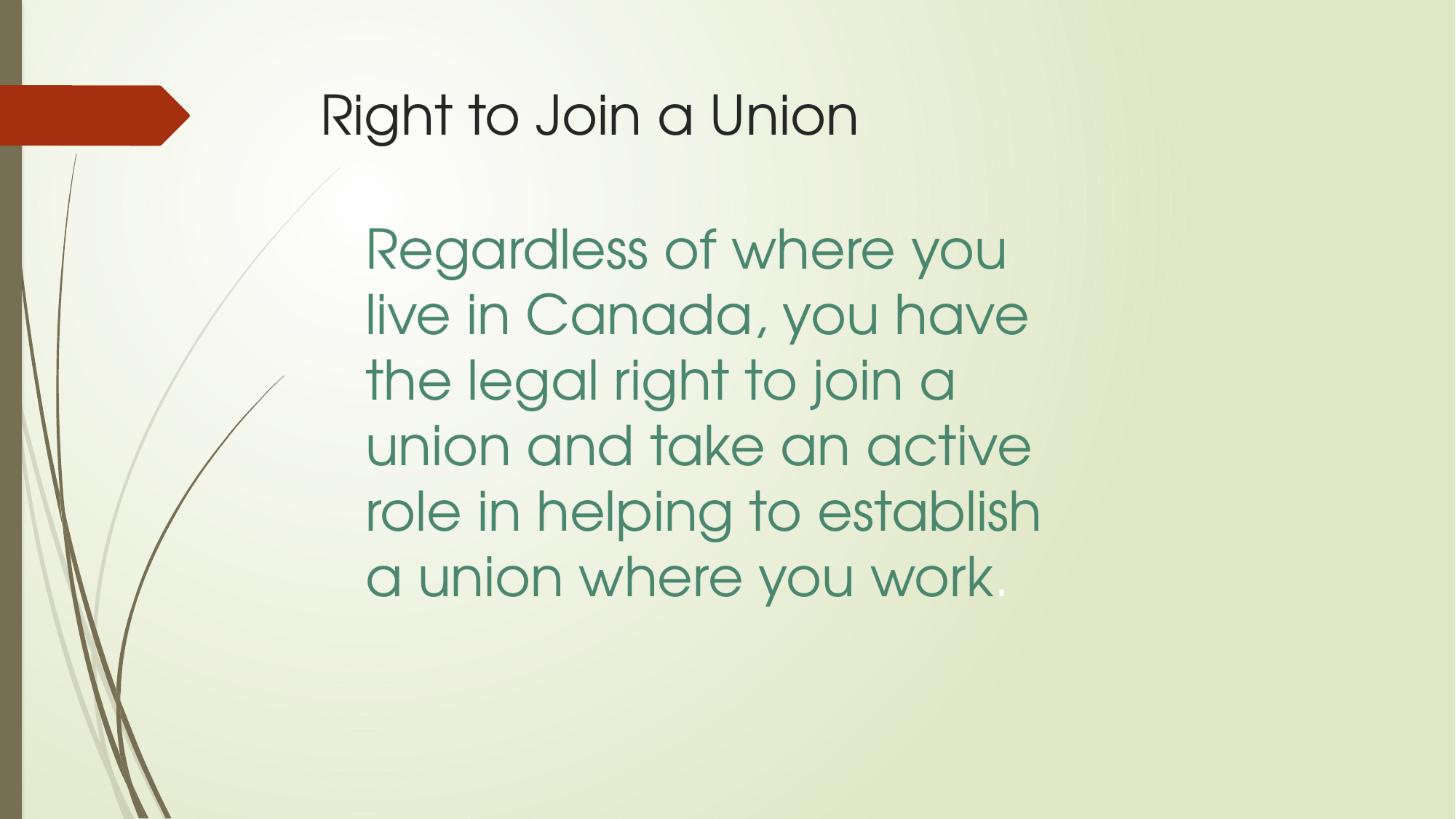

# Right to Join a Union
Regardless of where you live in Canada, you have the legal right to join a union and take an active role in helping to establish a union where you work.